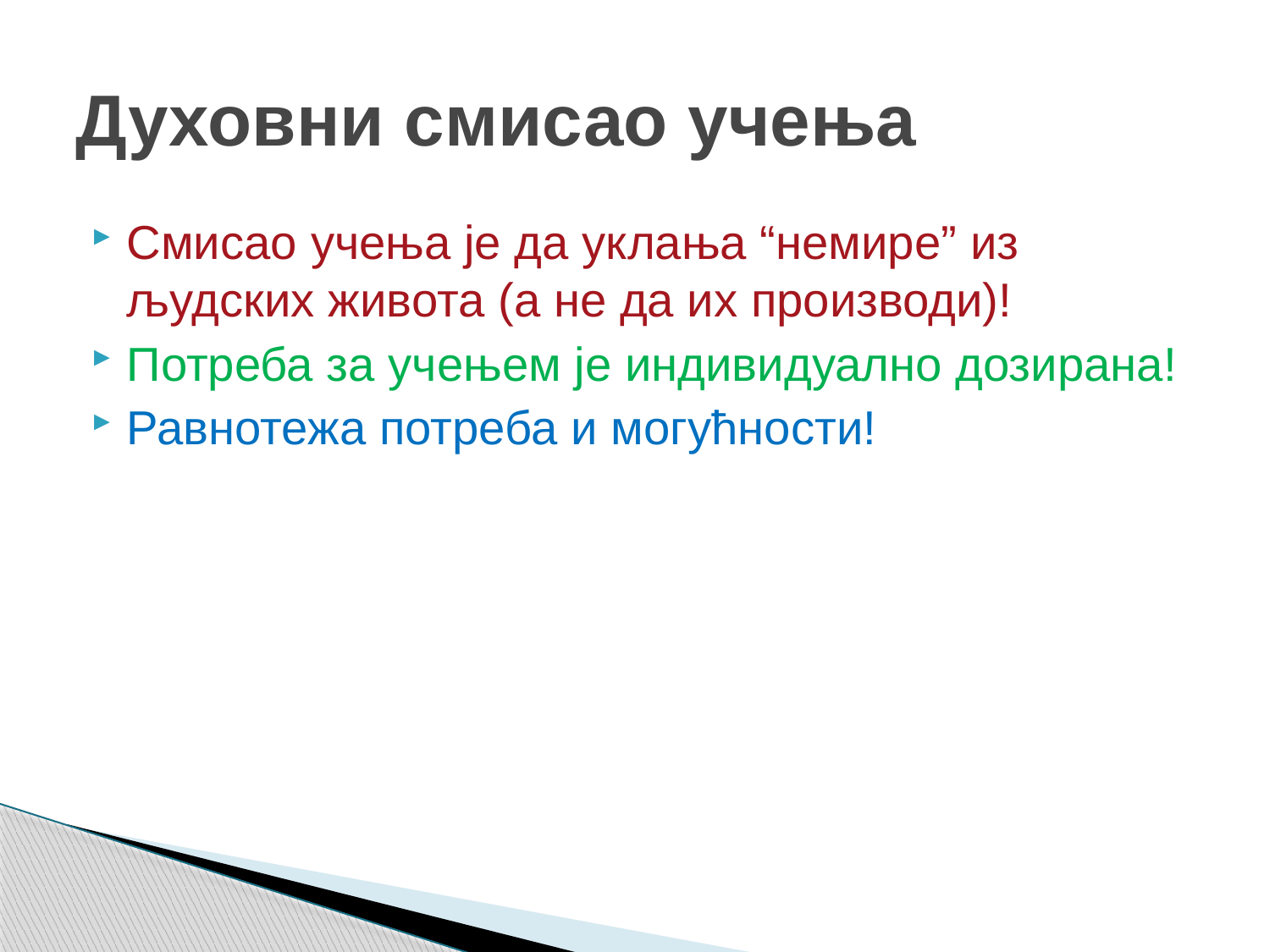

# Духовни смисао учења
Смисао учења је да уклања “немире” из људских живота (а не да их производи)!
Потреба за учењем је индивидуално дозирана!
Равнотежа потреба и могућности!